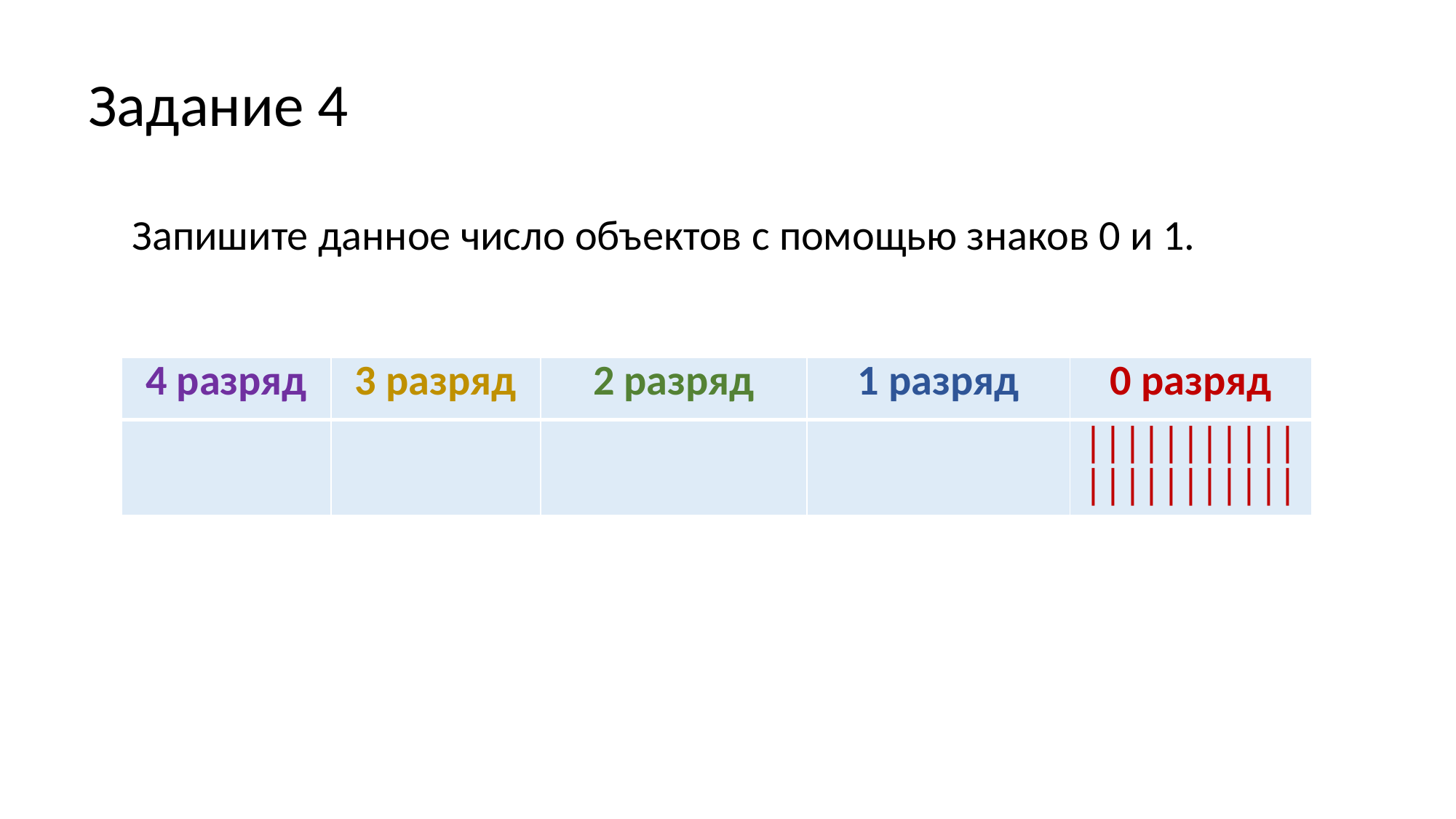

# Задание 4
Запишите данное число объектов с помощью знаков 0 и 1.
| 4 разряд | 3 разряд | 2 разряд | 1 разряд | 0 разряд |
| --- | --- | --- | --- | --- |
|  |  |  |  | ||||||||||| ||||||||||| |